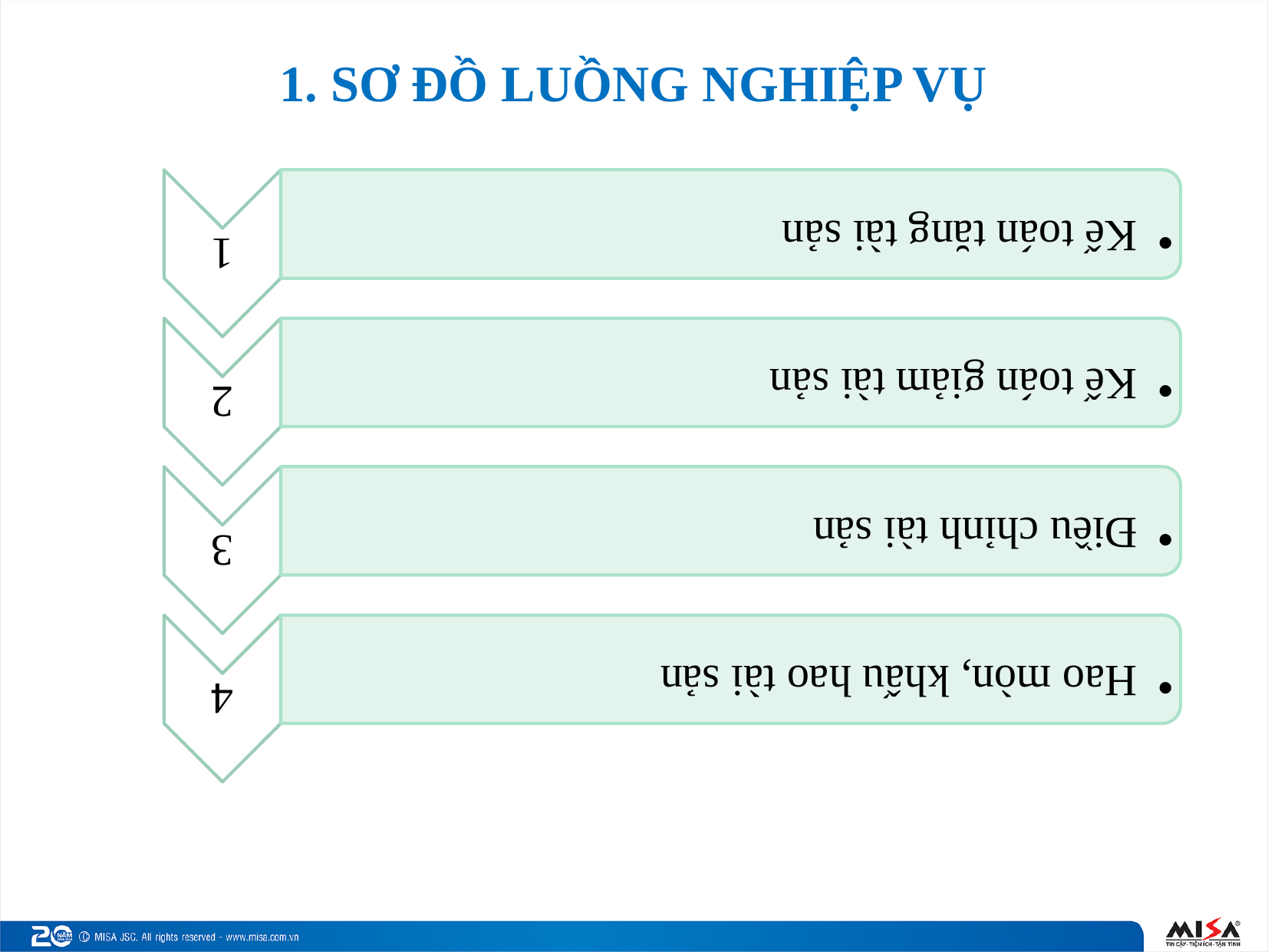

# 1. SƠ ĐỒ LUỒNG NGHIỆP VỤ
1
Kế toán tăng tài sản
2
Kế toán giảm tài sản
3
Điều chỉnh tài sản
4
Hao mòn, khấu hao tài sản